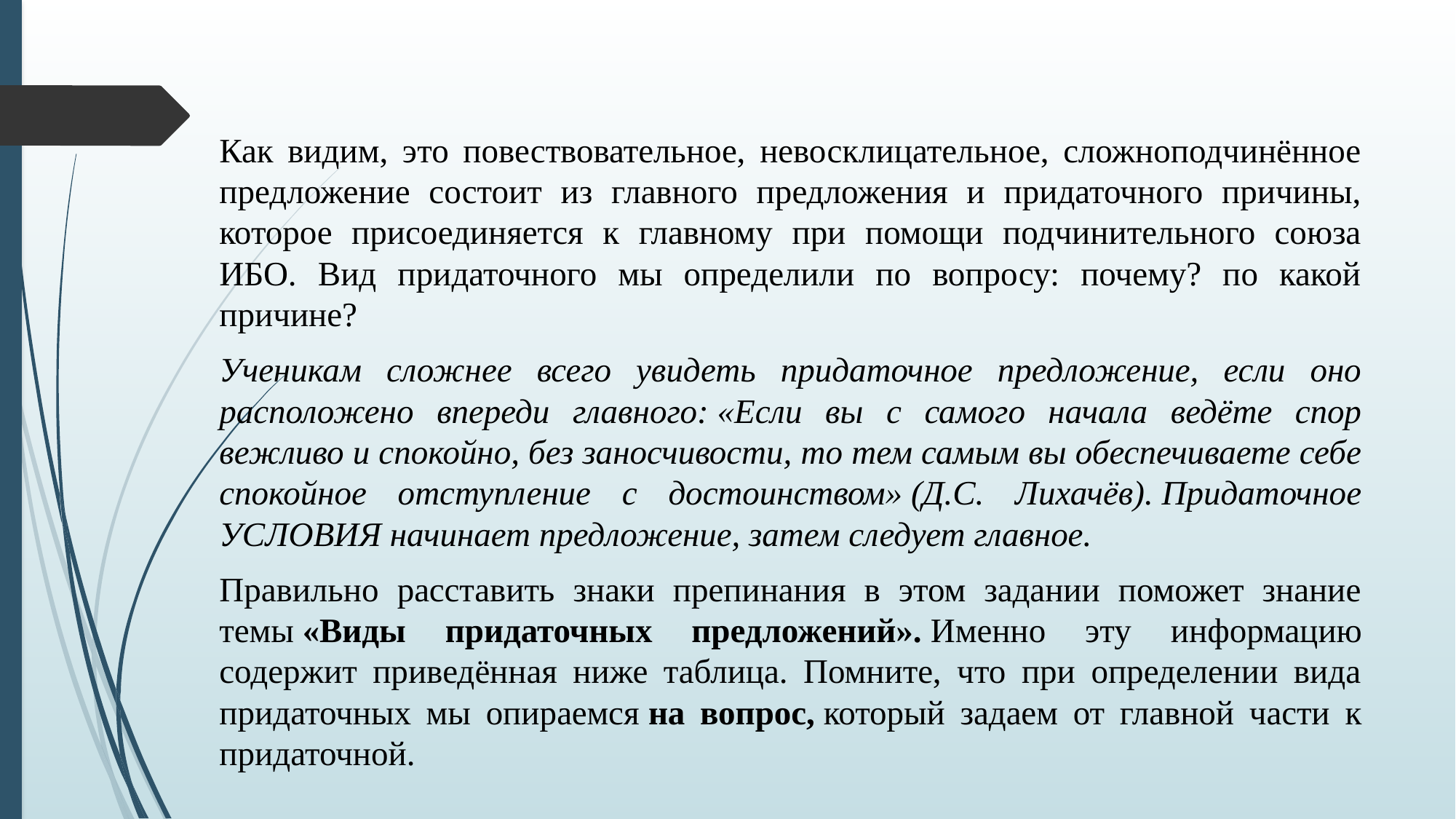

Как видим, это повествовательное, невосклицательное, сложноподчинённое предложение состоит из главного предложения и придаточного причины, которое присоединяется к главному при помощи подчинительного союза ИБО. Вид придаточного мы определили по вопросу: почему? по какой причине?
Ученикам сложнее всего увидеть придаточное предложение, если оно расположено впереди главного: «Если вы с самого начала ведёте спор вежливо и спокойно, без заносчивости, то тем самым вы обеспечиваете себе спокойное отступление с достоинством» (Д.С. Лихачёв). Придаточное УСЛОВИЯ начинает предложение, затем следует главное.
Правильно расставить знаки препинания в этом задании поможет знание темы «Виды придаточных предложений». Именно эту информацию содержит приведённая ниже таблица. Помните, что при определении вида придаточных мы опираемся на вопрос, который задаем от главной части к придаточной.